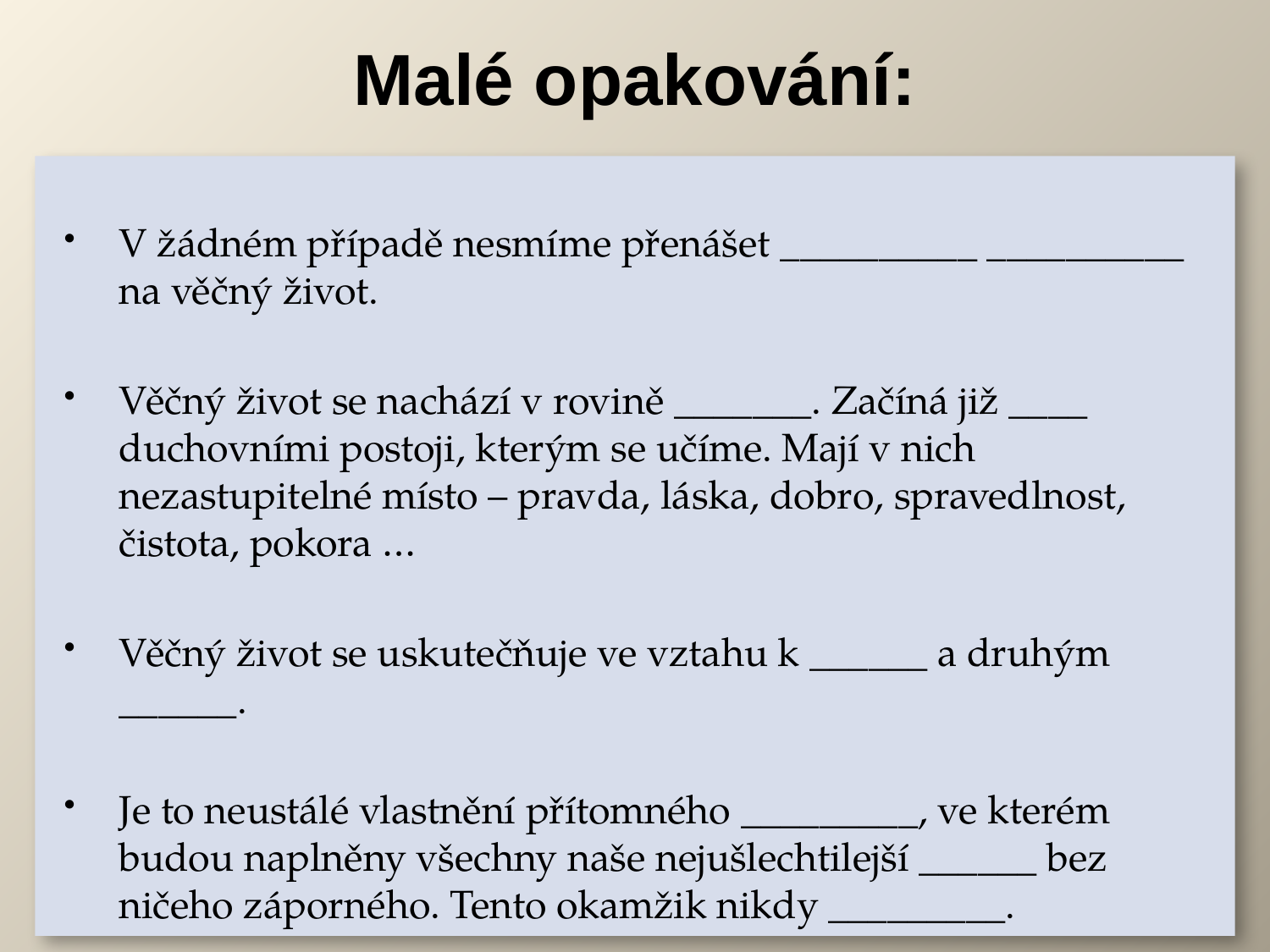

# Malé opakování:

V žádném případě nesmíme přenášet __________ __________ na věčný život.

Věčný život se nachází v rovině _______. Začíná již ____ duchovními postoji, kterým se učíme. Mají v nich nezastupitelné místo – pravda, láska, dobro, spravedlnost, čistota, pokora …

Věčný život se uskutečňuje ve vztahu k ______ a druhým ______.

Je to neustálé vlastnění přítomného _________, ve kterém budou naplněny všechny naše nejušlechtilejší ______ bez ničeho záporného. Tento okamžik nikdy _________.